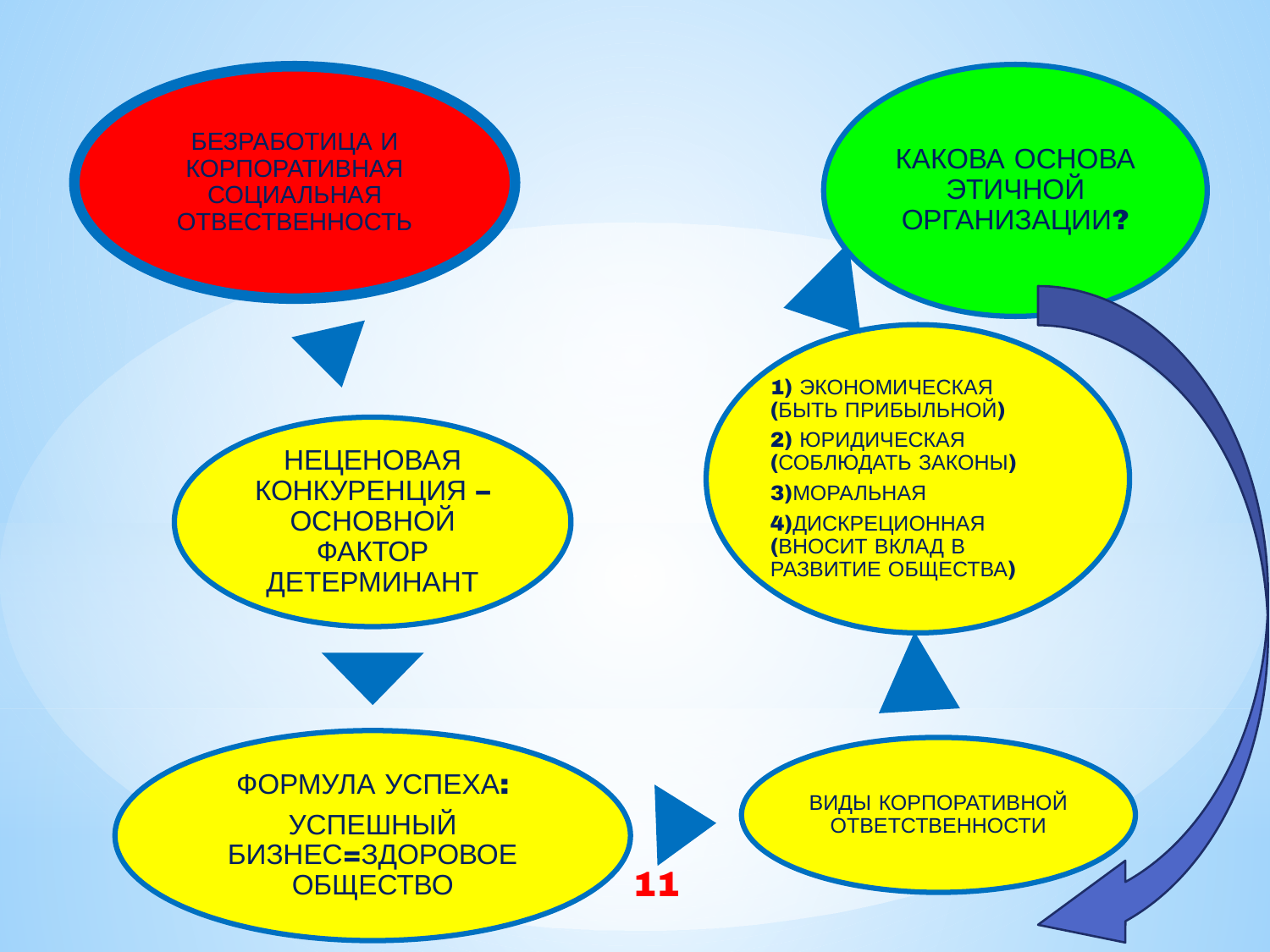

БЕЗРАБОТИЦА И КОРПОРАТИВНАЯ СОЦИАЛЬНАЯ ОТВЕСТВЕННОСТЬ
НЕЦЕНОВАЯ КОНКУРЕНЦИЯ – ОСНОВНОЙ ФАКТОР ДЕТЕРМИНАНТ
ФОРМУЛА УСПЕХА:
УСПЕШНЫЙ БИЗНЕС=ЗДОРОВОЕ ОБЩЕСТВО
ВИДЫ КОРПОРАТИВНОЙ ОТВЕТСТВЕННОСТИ
1) ЭКОНОМИЧЕСКАЯ (БЫТЬ ПРИБЫЛЬНОЙ)
2) ЮРИДИЧЕСКАЯ (СОБЛЮДАТЬ ЗАКОНЫ)
3)МОРАЛЬНАЯ
4)ДИСКРЕЦИОННАЯ (ВНОСИТ ВКЛАД В РАЗВИТИЕ ОБЩЕСТВА)
КАКОВА ОСНОВА ЭТИЧНОЙ ОРГАНИЗАЦИИ?

11